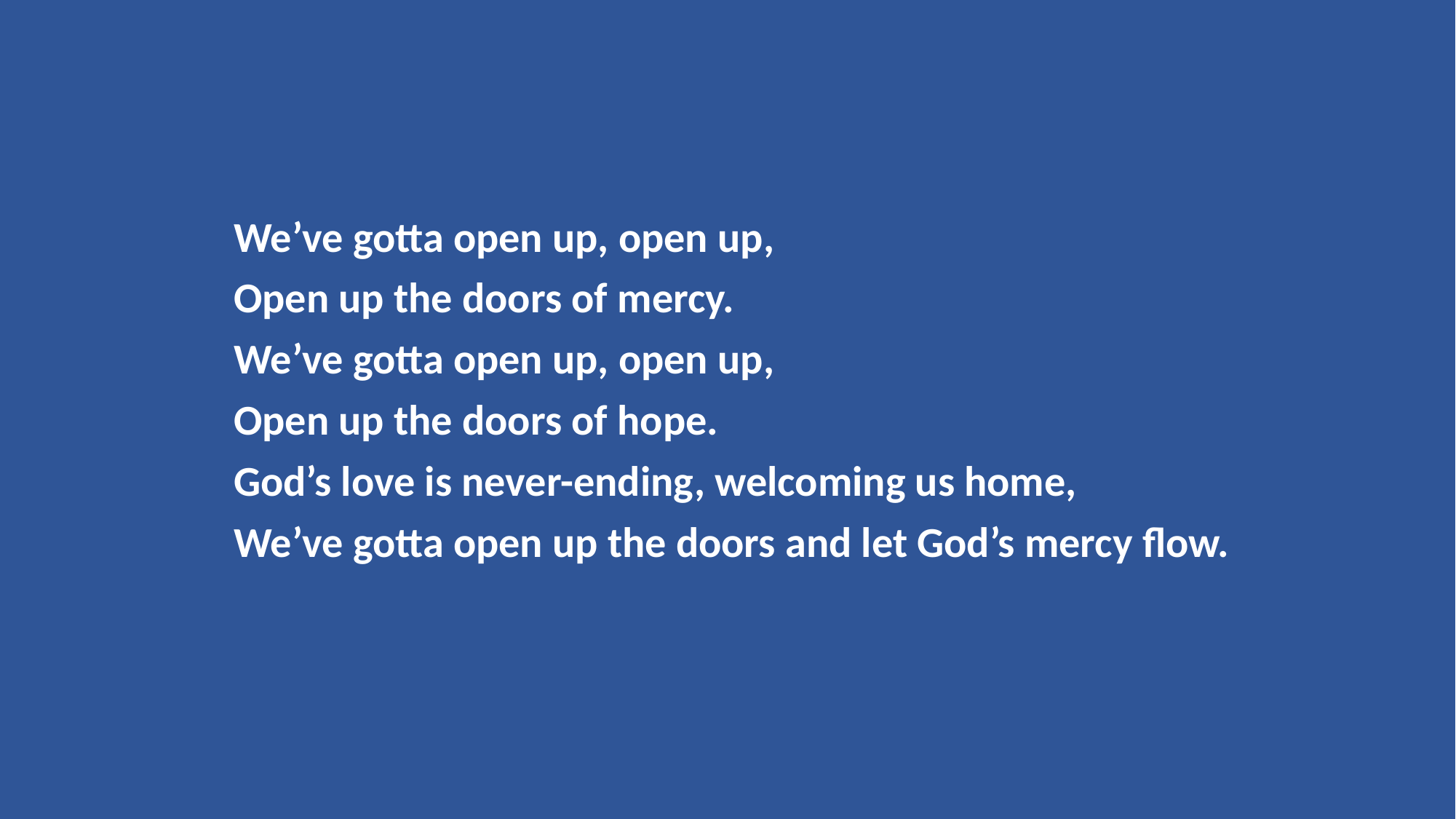

We’ve gotta open up, open up,
Open up the doors of mercy.
We’ve gotta open up, open up,
Open up the doors of hope.
God’s love is never-ending, welcoming us home,
We’ve gotta open up the doors and let God’s mercy flow.